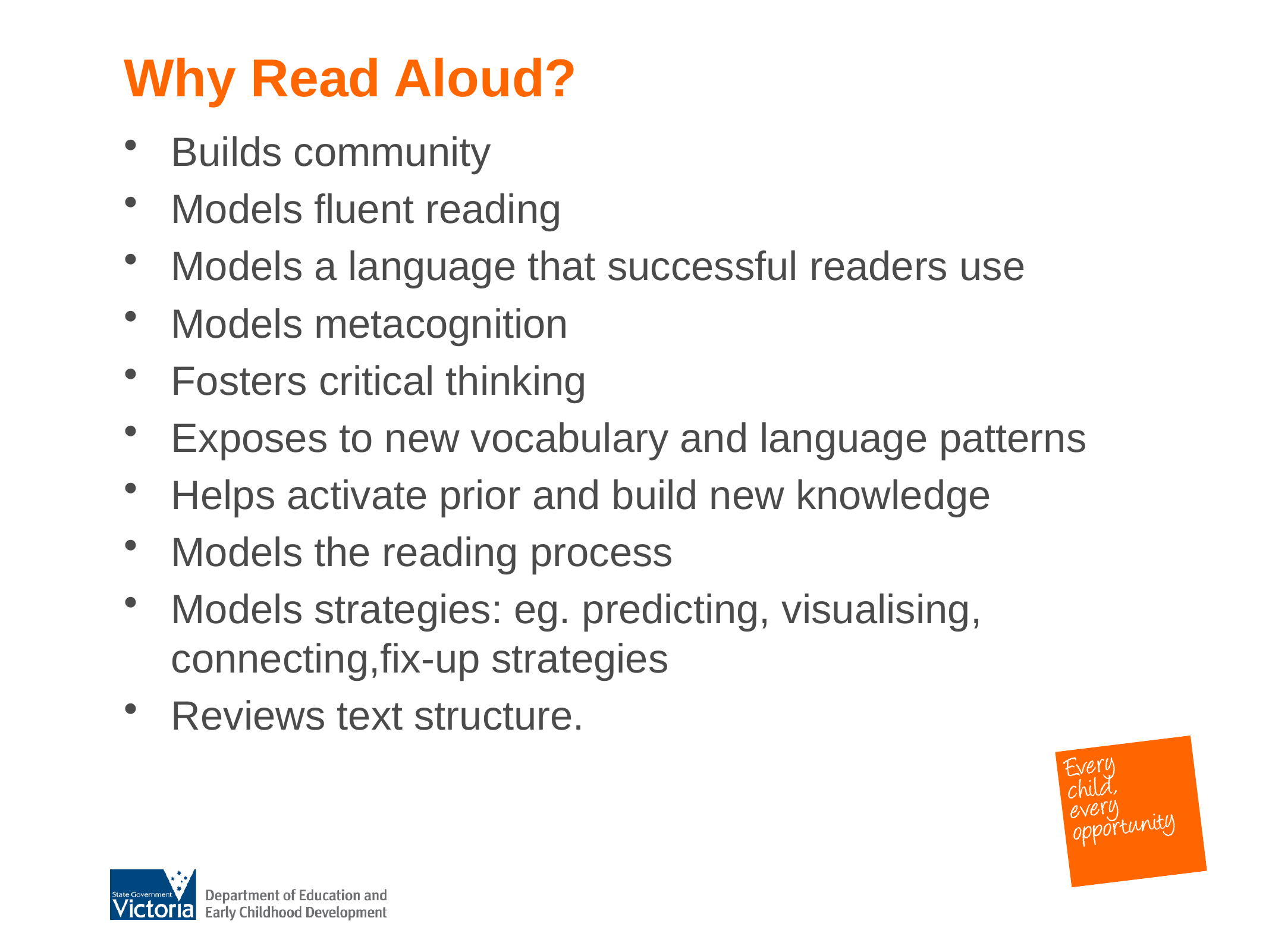

# Why Read Aloud?
Builds community
Models fluent reading
Models a language that successful readers use
Models metacognition
Fosters critical thinking
Exposes to new vocabulary and language patterns
Helps activate prior and build new knowledge
Models the reading process
Models strategies: eg. predicting, visualising, connecting,fix-up strategies
Reviews text structure.